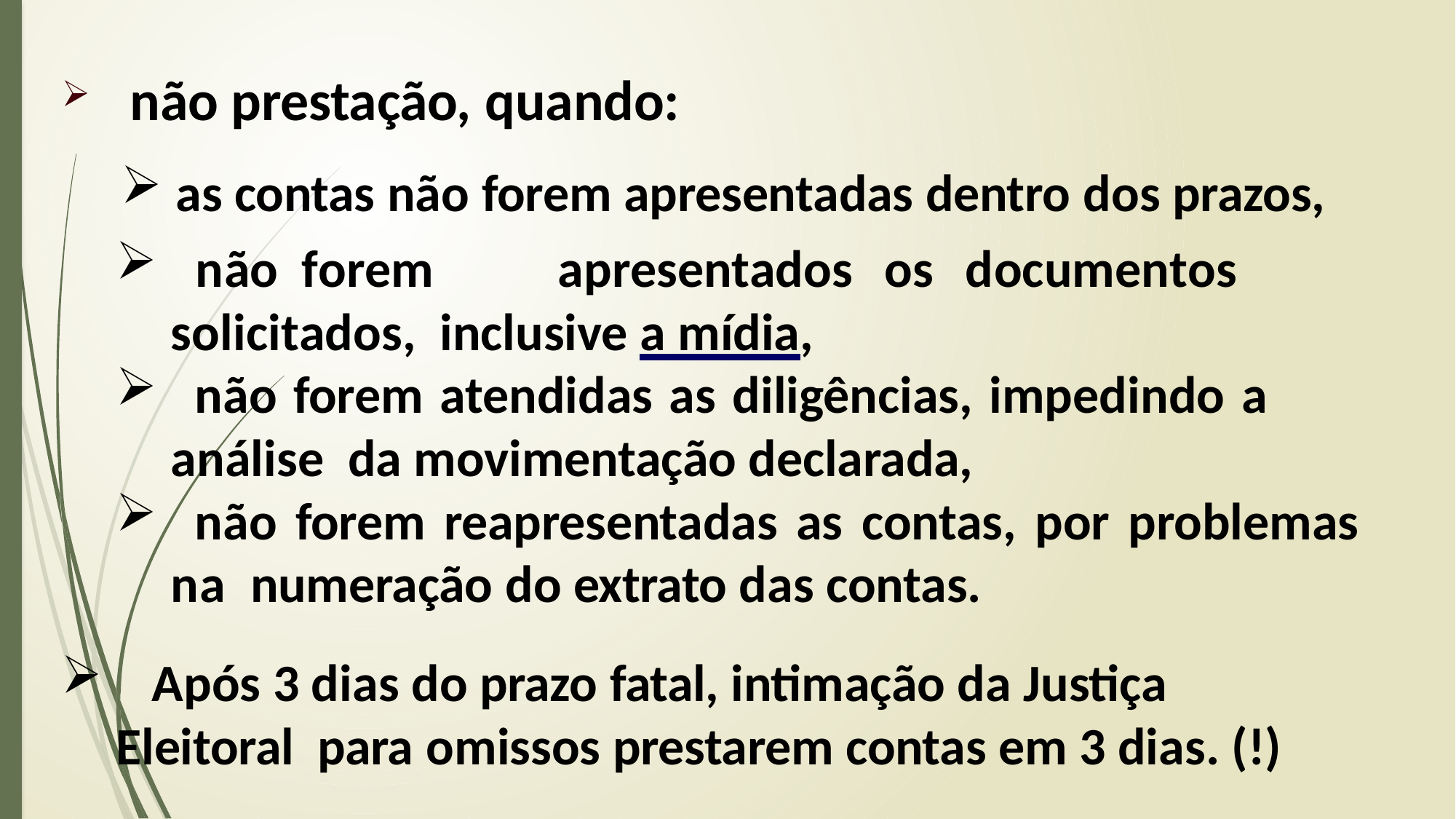

não prestação, quando:
as contas não forem apresentadas dentro dos prazos,
  não  forem	apresentados	os	documentos	solicitados,  inclusive a mídia,
  não forem atendidas as diligências, impedindo a análise  da movimentação declarada,
  não forem reapresentadas as contas, por problemas na  numeração do extrato das contas.
   Após 3 dias do prazo fatal, intimação da Justiça Eleitoral  para omissos prestarem contas em 3 dias. (!)